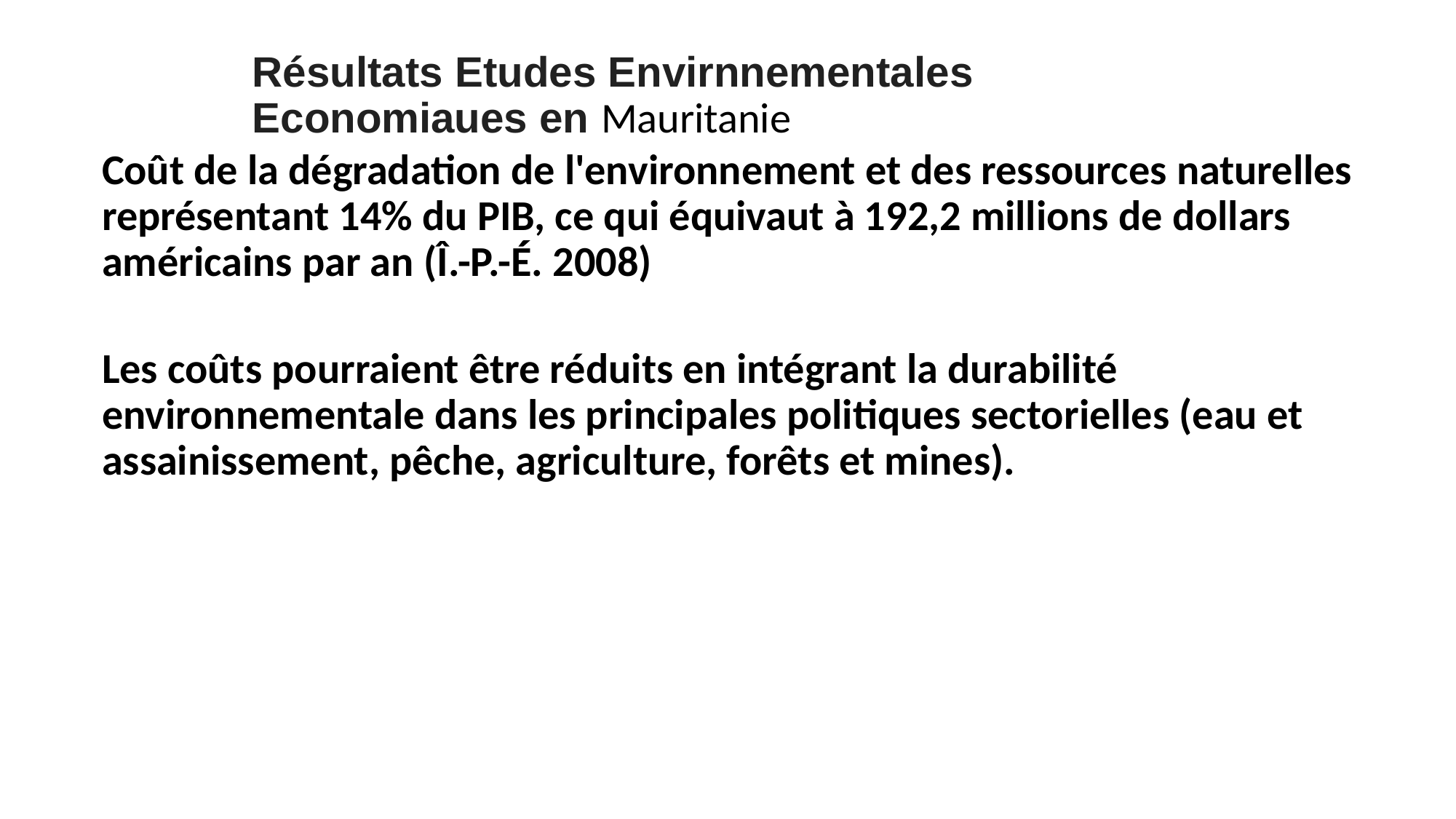

# Résultats Etudes Envirnnementales Economiaues en Mauritanie
Coût de la dégradation de l'environnement et des ressources naturelles représentant 14% du PIB, ce qui équivaut à 192,2 millions de dollars américains par an (Î.-P.-É. 2008)

Les coûts pourraient être réduits en intégrant la durabilité environnementale dans les principales politiques sectorielles (eau et assainissement, pêche, agriculture, forêts et mines).